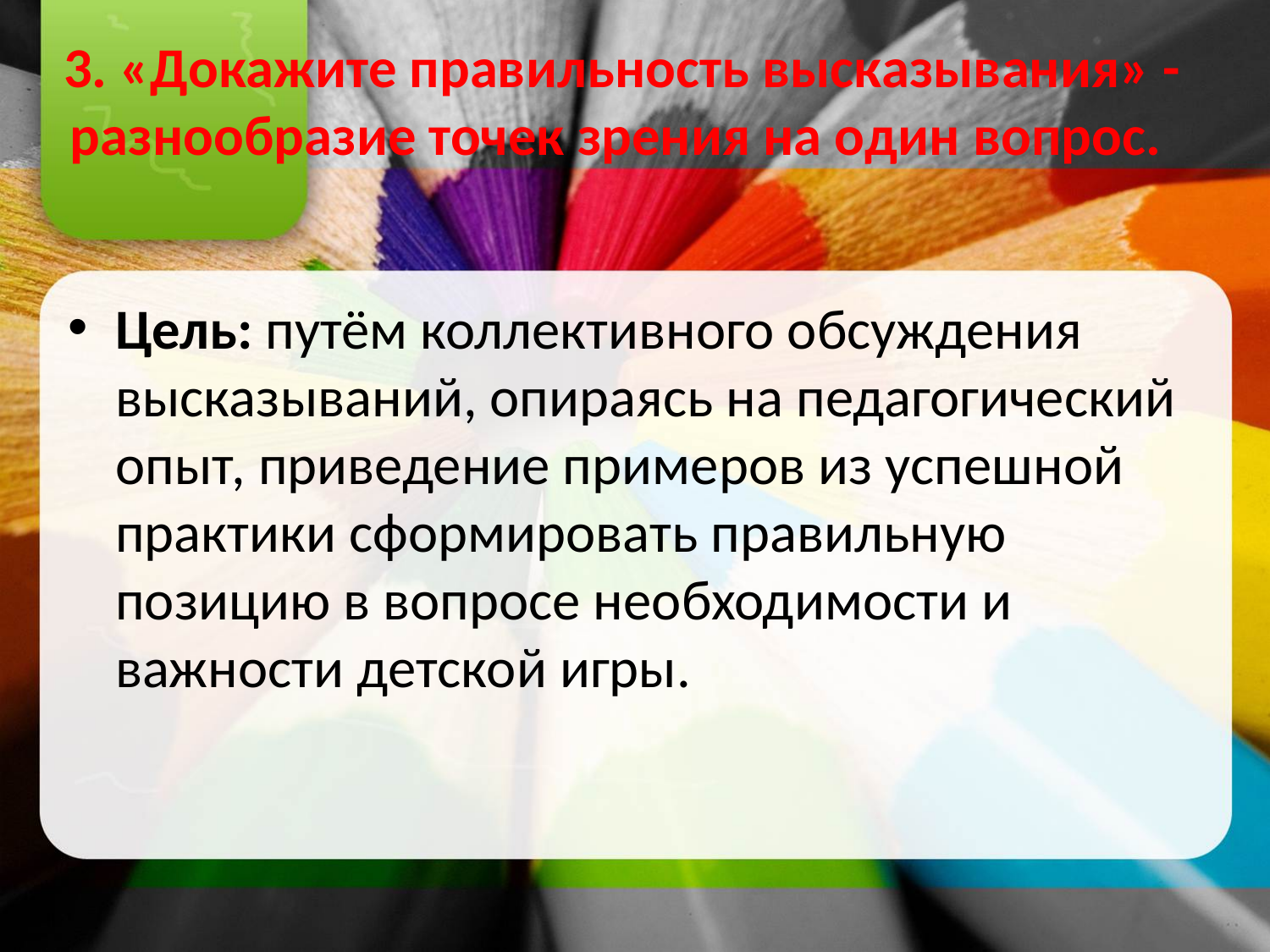

# 3. «Докажите правильность высказывания» - разнообразие точек зрения на один вопрос.
Цель: путём коллективного обсуждения высказываний, опираясь на педагогический опыт, приведение примеров из успешной практики сформировать правильную позицию в вопросе необходимости и важности детской игры.